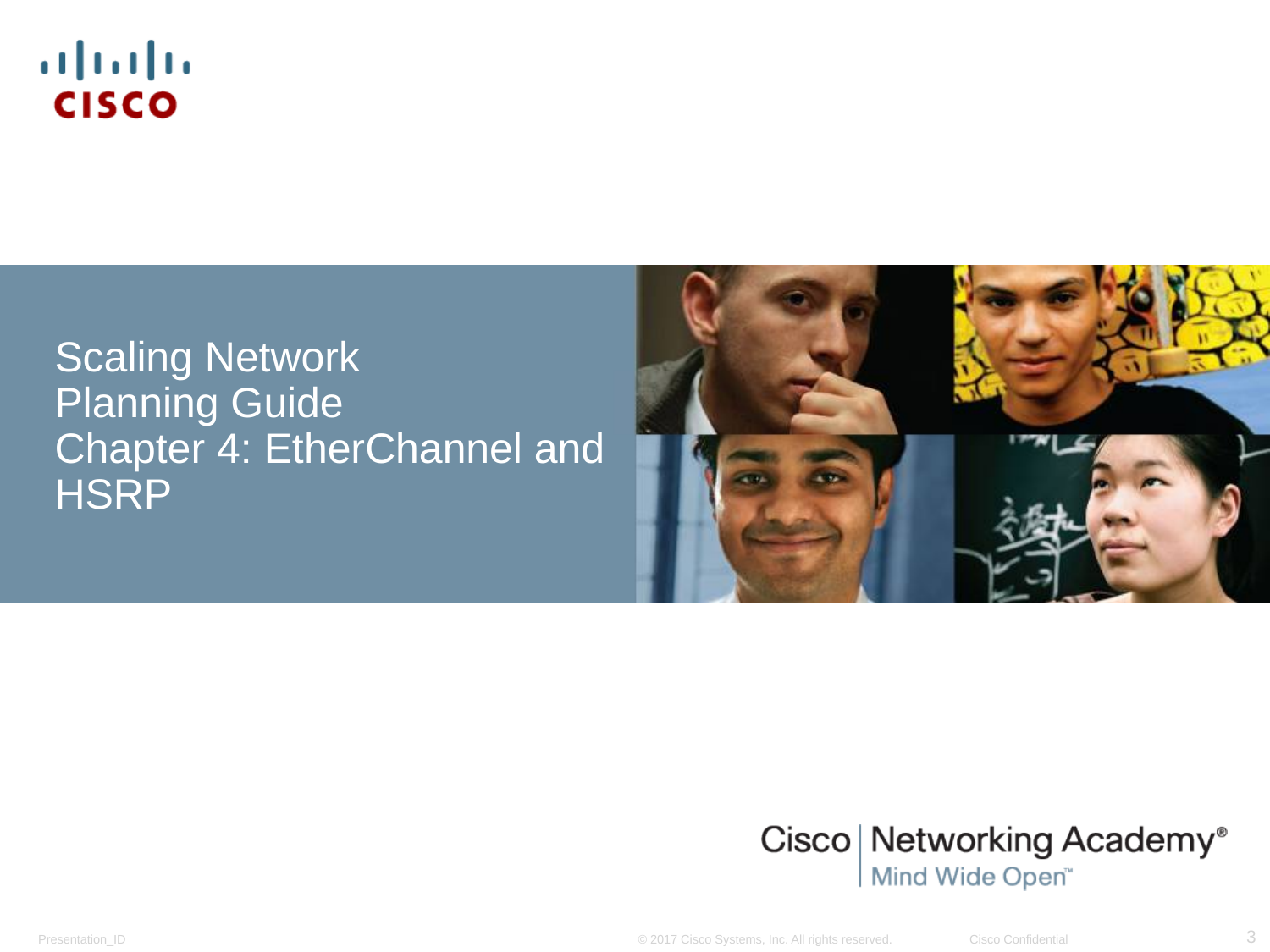

Scaling Network
Planning Guide
Chapter 4: EtherChannel and HSRP